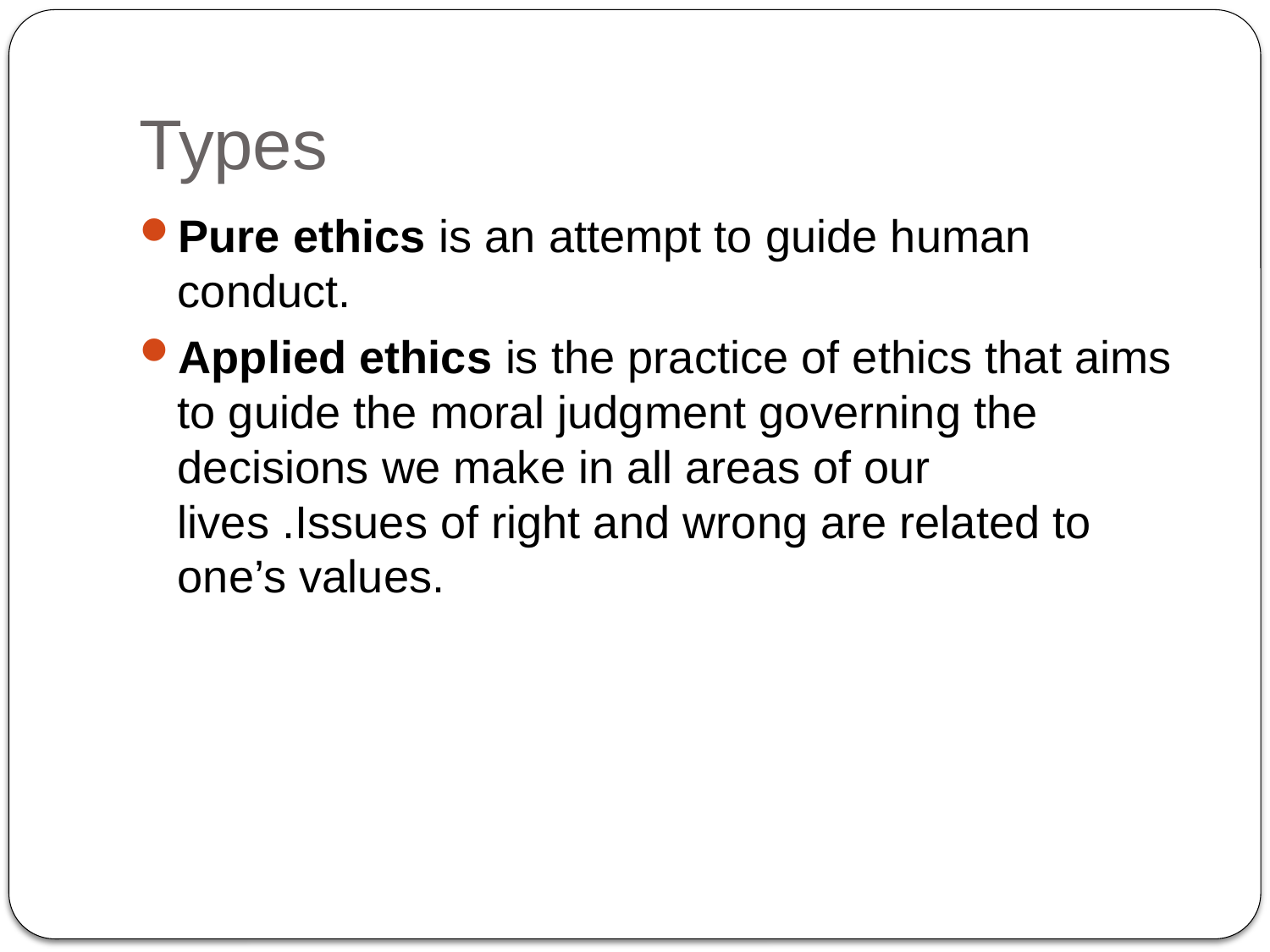

# Types
Pure ethics is an attempt to guide human conduct.
Applied ethics is the practice of ethics that aims to guide the moral judgment governing the decisions we make in all areas of our lives .Issues of right and wrong are related to one’s values.